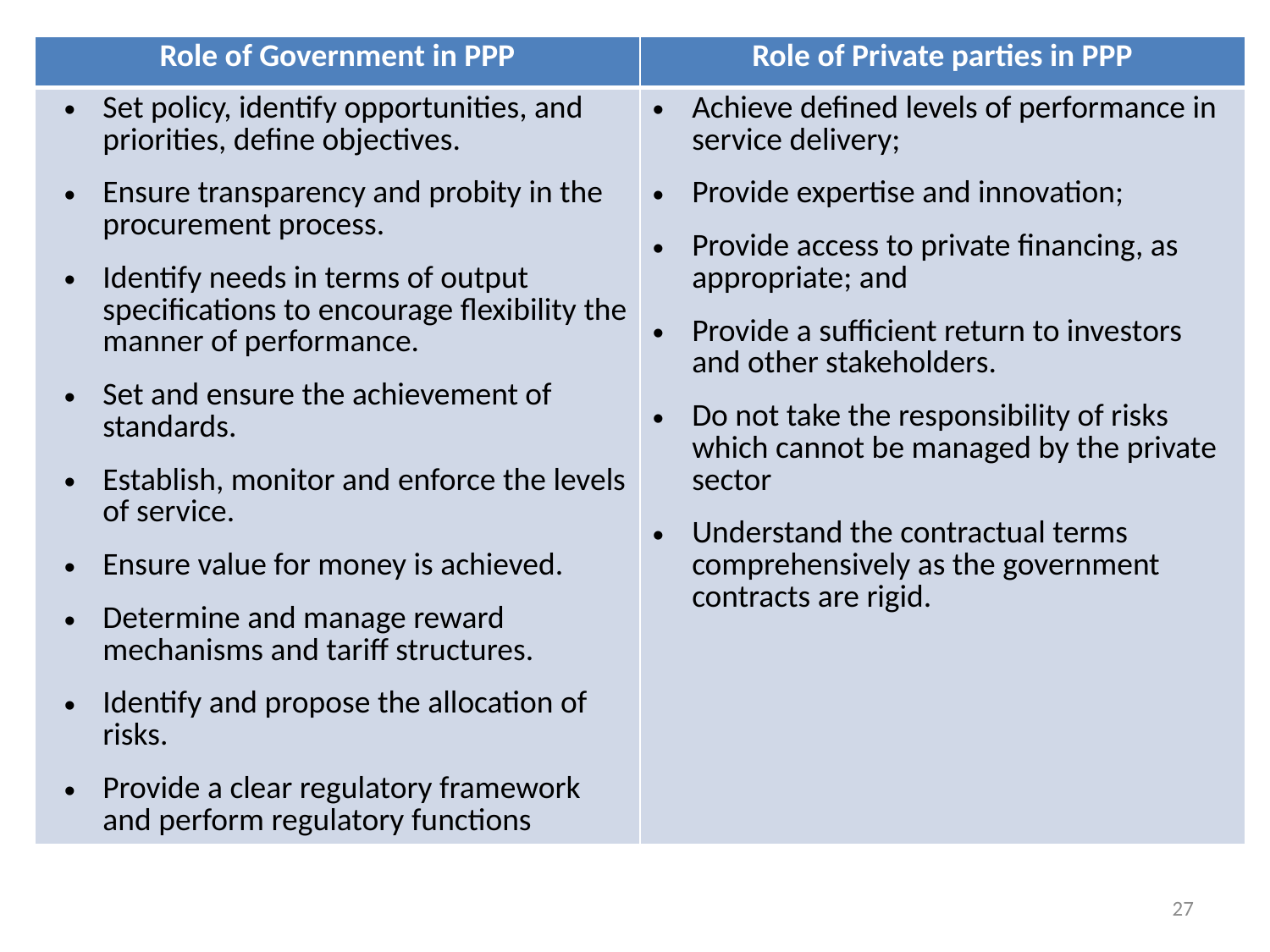

| Role of Government in PPP | Role of Private parties in PPP |
| --- | --- |
| Set policy, identify opportunities, and priorities, define objectives. Ensure transparency and probity in the procurement process. Identify needs in terms of output specifications to encourage flexibility the manner of performance. Set and ensure the achievement of standards. Establish, monitor and enforce the levels of service. Ensure value for money is achieved. Determine and manage reward mechanisms and tariff structures. Identify and propose the allocation of risks. Provide a clear regulatory framework and perform regulatory functions | Achieve defined levels of performance in service delivery; Provide expertise and innovation; Provide access to private financing, as appropriate; and Provide a sufficient return to investors and other stakeholders. Do not take the responsibility of risks which cannot be managed by the private sector Understand the contractual terms comprehensively as the government contracts are rigid. |
#
27